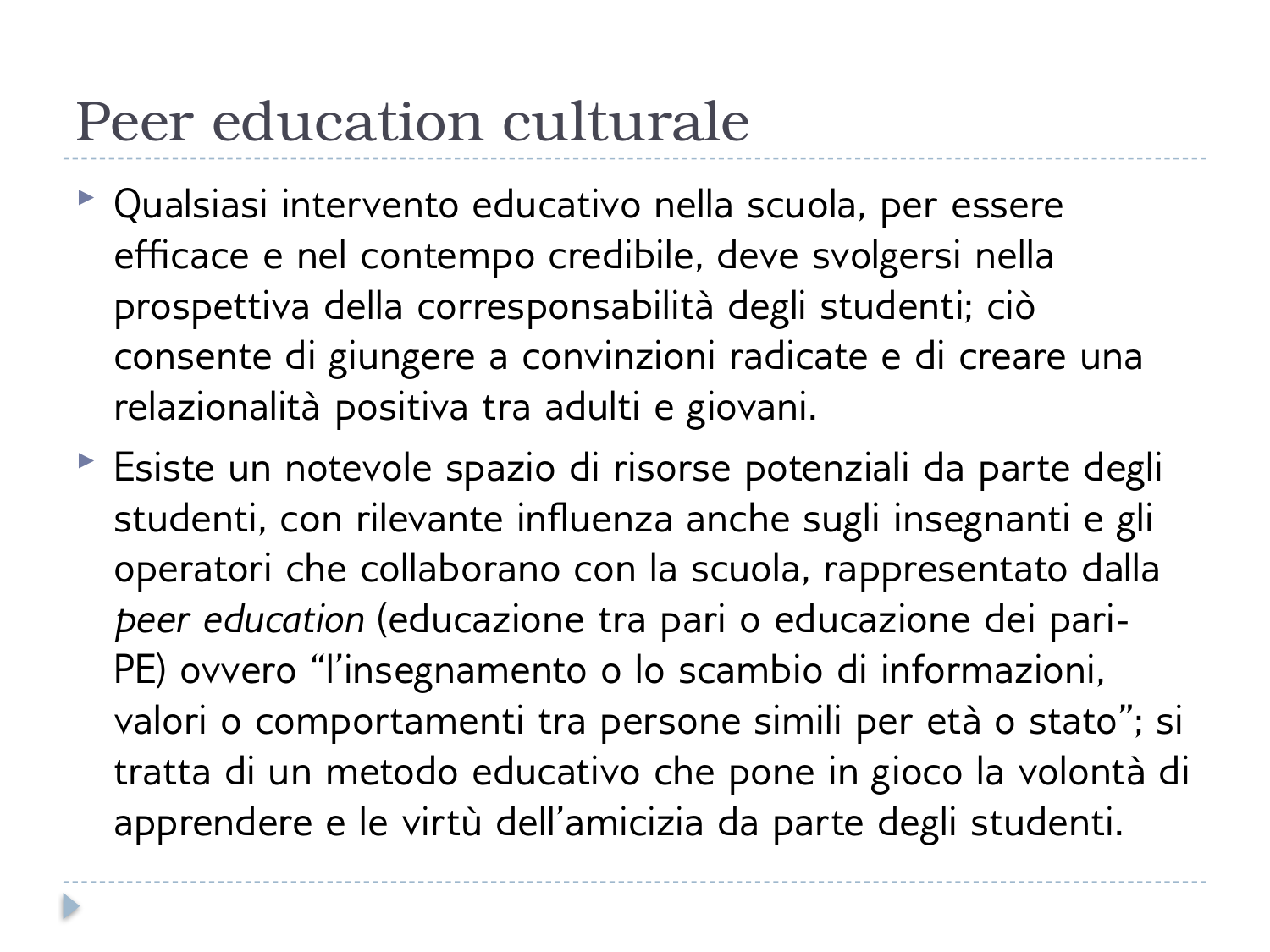

# Peer education culturale
Qualsiasi intervento educativo nella scuola, per essere efficace e nel contempo credibile, deve svolgersi nella prospettiva della corresponsabilità degli studenti; ciò consente di giungere a convinzioni radicate e di creare una relazionalità positiva tra adulti e giovani.
Esiste un notevole spazio di risorse potenziali da parte degli studenti, con rilevante influenza anche sugli insegnanti e gli operatori che collaborano con la scuola, rappresentato dalla peer education (educazione tra pari o educazione dei pari- PE) ovvero “l’insegnamento o lo scambio di informazioni, valori o comportamenti tra persone simili per età o stato”; si tratta di un metodo educativo che pone in gioco la volontà di apprendere e le virtù dell’amicizia da parte degli studenti.